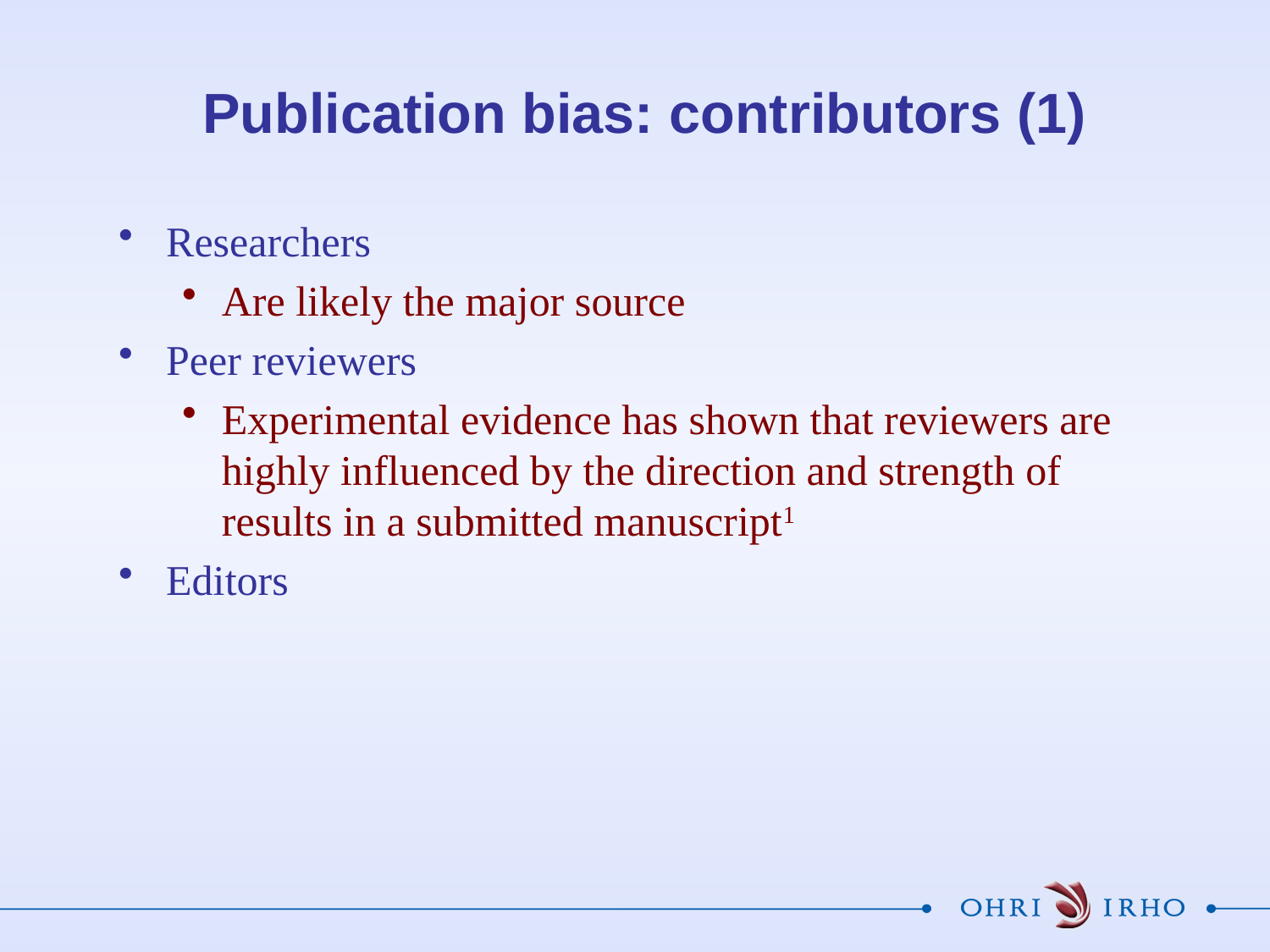

# Publication bias: contributors (1)
Researchers
Are likely the major source
Peer reviewers
Experimental evidence has shown that reviewers are highly influenced by the direction and strength of results in a submitted manuscript1
Editors